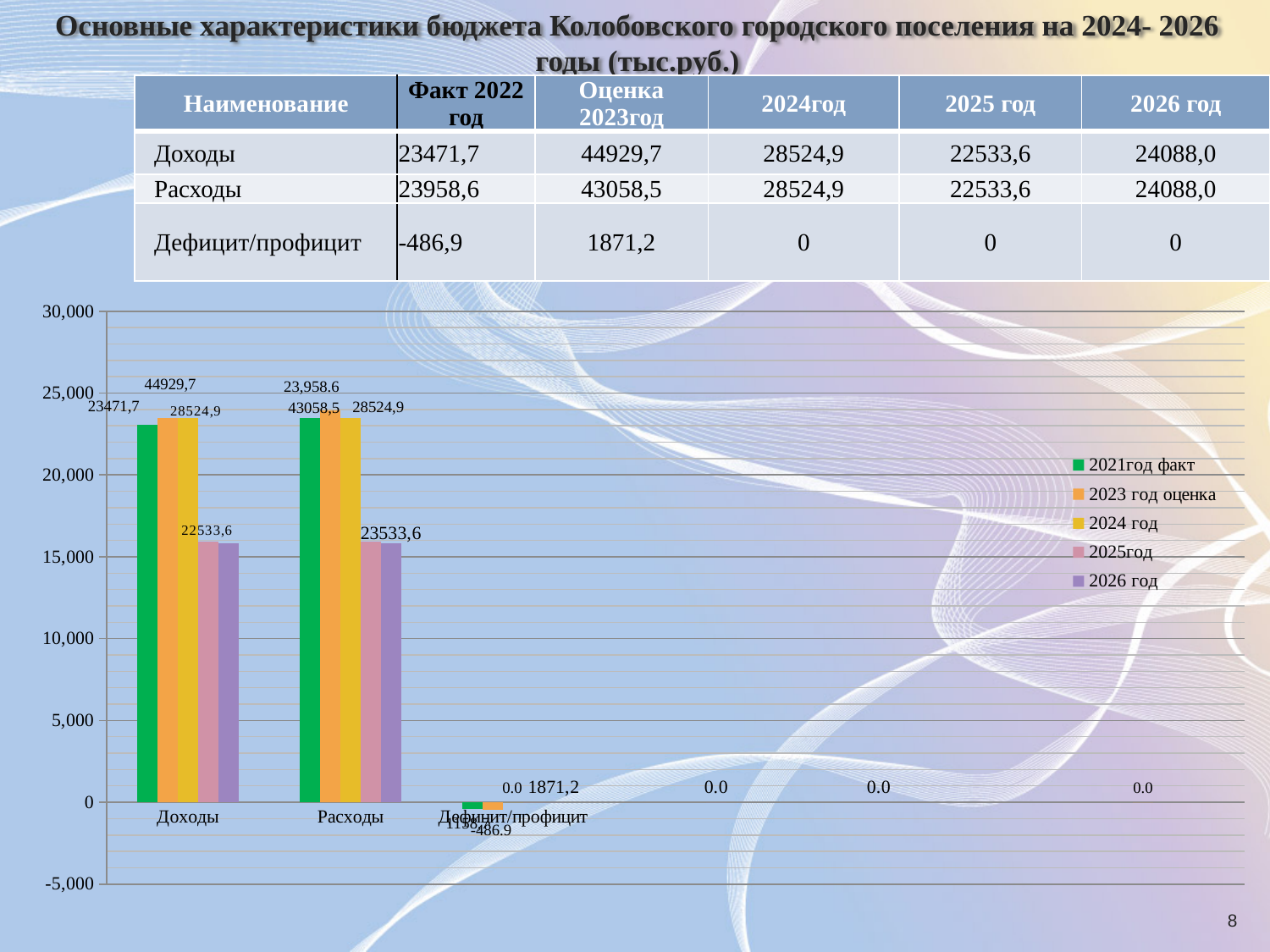

# Основные характеристики бюджета Колобовского городского поселения на 2024- 2026 годы (тыс.руб.)
| Наименование | Факт 2022 год | Оценка 2023год | 2024год | 2025 год | 2026 год |
| --- | --- | --- | --- | --- | --- |
| Доходы | 23471,7 | 44929,7 | 28524,9 | 22533,6 | 24088,0 |
| Расходы | 23958,6 | 43058,5 | 28524,9 | 22533,6 | 24088,0 |
| Дефицит/профицит | -486,9 | 1871,2 | 0 | 0 | 0 |

### Chart

| Category | 2021год факт | 2023 год оценка | 2024 год | 2025год | 2026 год  |
|---|---|---|---|---|---|
| Доходы | 23056.8 | 23471.7 | 23459.3 | 15935.3 | 15834.9 |
| Расходы | 23481.8 | 23958.6 | 23459.3 | 15935.3 | 15834.9 |
| Дефицит/профицит | -424.8 | -486.9 | 0.0 | 0.0 | 0.0 |
8